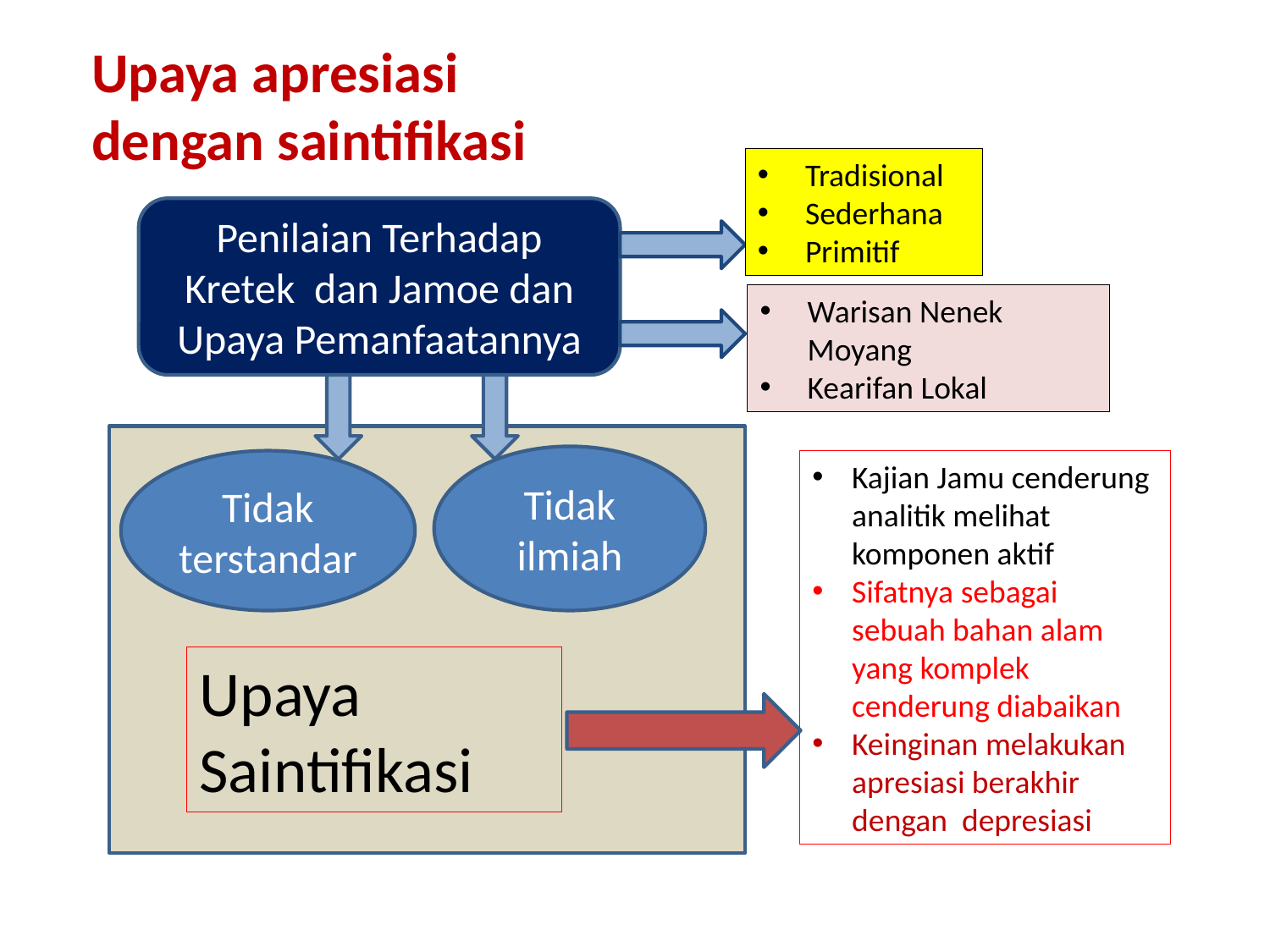

Upaya apresiasi dengan saintifikasi
Tradisional
Sederhana
Primitif
Penilaian Terhadap Kretek  dan Jamoe dan Upaya Pemanfaatannya

Warisan Nenek Moyang
Kearifan Lokal

Tidak ilmiah
Tidak terstandar

Kajian Jamu cenderung analitik melihat komponen aktif
Sifatnya sebagai sebuah bahan alam yang komplek cenderung diabaikan
Keinginan melakukan apresiasi berakhir dengan  depresiasi
Upaya Saintifikasi